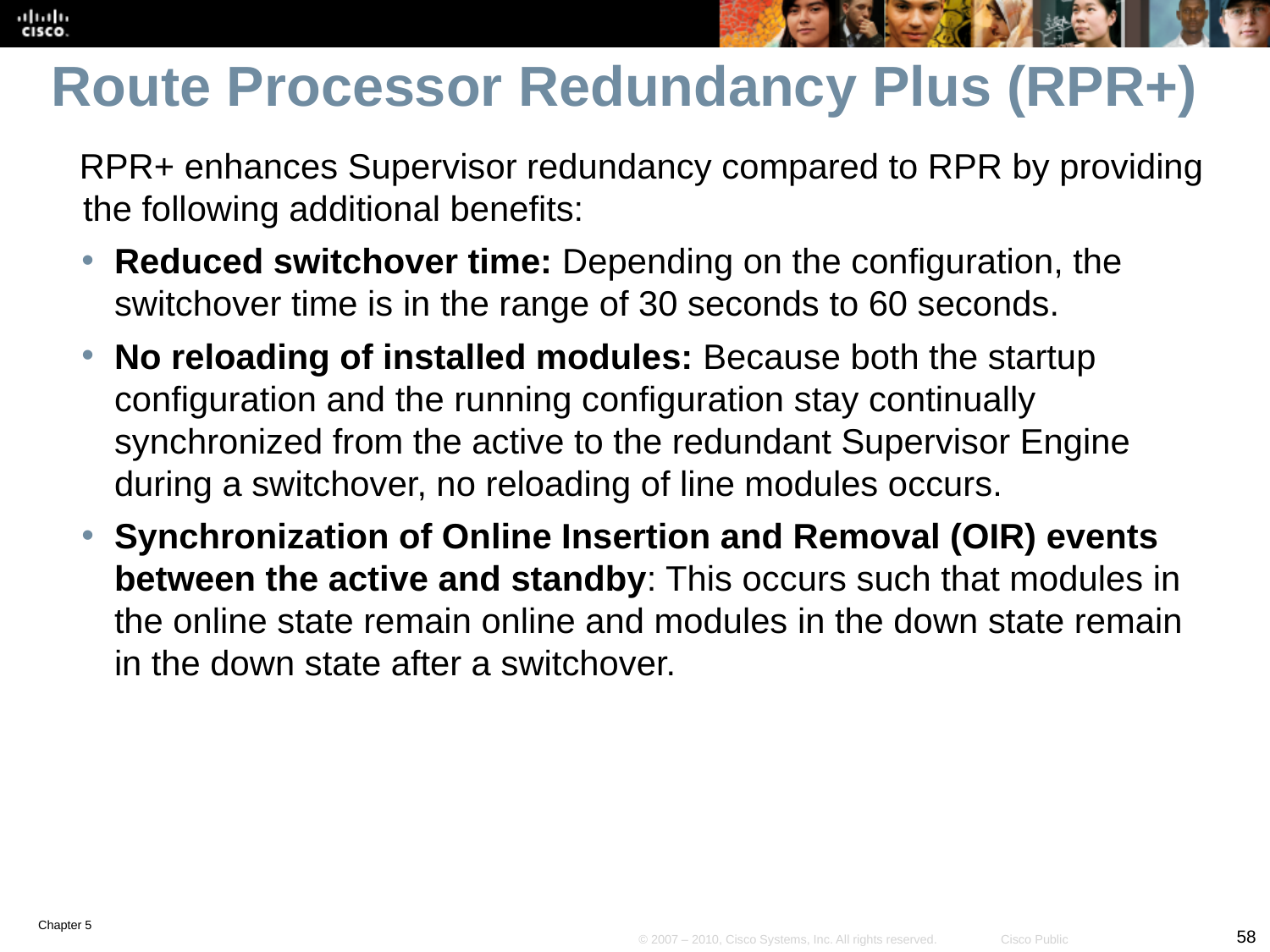

# Route Processor Redundancy Plus (RPR+)
   RPR+ enhances Supervisor redundancy compared to RPR by providing the following additional benefits:
Reduced switchover time: Depending on the configuration, the switchover time is in the range of 30 seconds to 60 seconds.
No reloading of installed modules: Because both the startup configuration and the running configuration stay continually synchronized from the active to the redundant Supervisor Engine during a switchover, no reloading of line modules occurs.
Synchronization of Online Insertion and Removal (OIR) events between the active and standby: This occurs such that modules in the online state remain online and modules in the down state remain in the down state after a switchover.